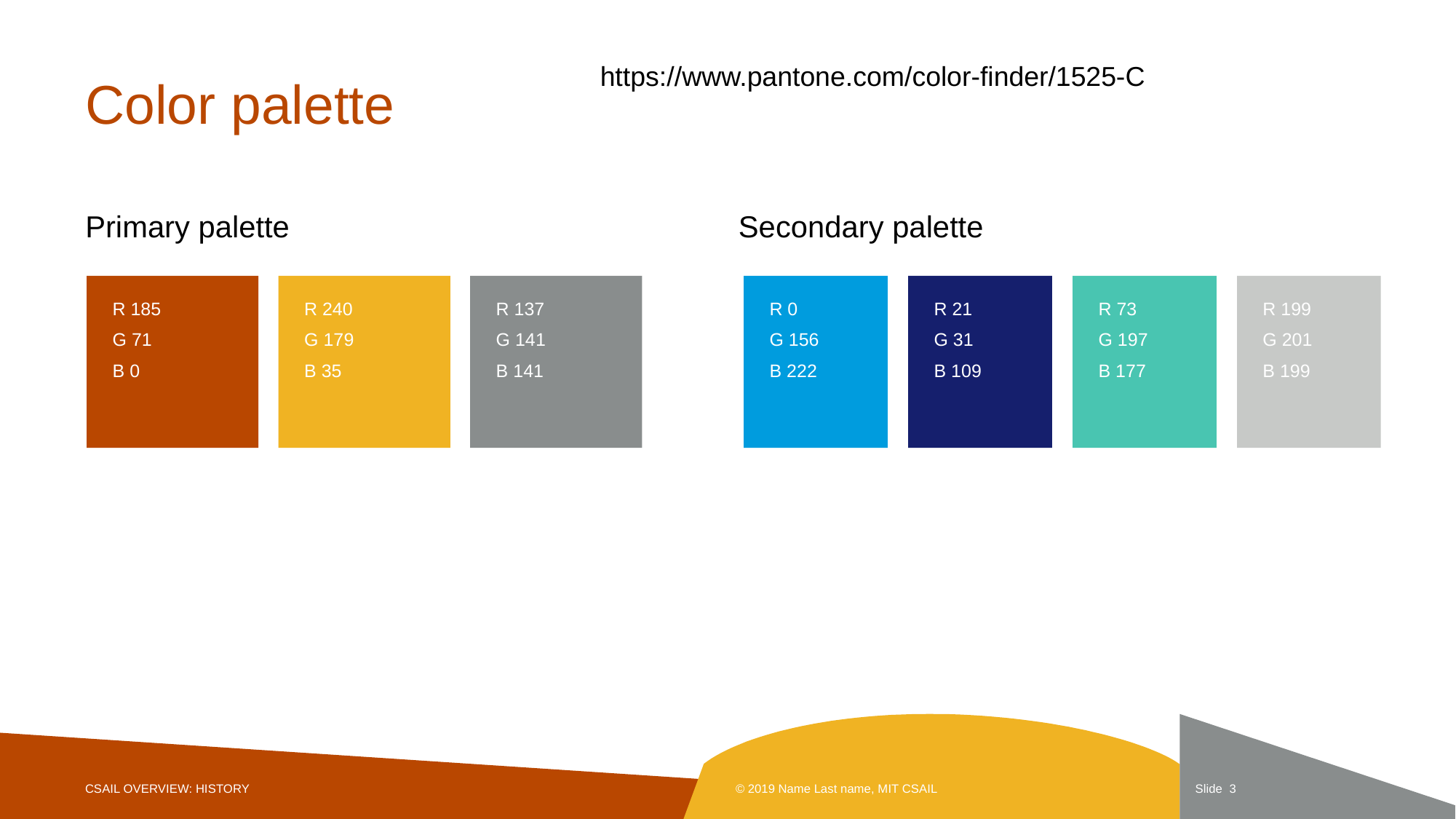

https://www.pantone.com/color-finder/1525-C
# Color palette
Primary palette
Secondary palette
R 185
G 71
B 0
R 240
G 179
B 35
R 137
G 141
B 141
R 0
G 156
B 222
R 21
G 31
B 109
R 73
G 197
B 177
R 199
G 201
B 199
CSAIL OVERVIEW: HISTORY
© 2019 Name Last name, MIT CSAIL
Slide  3